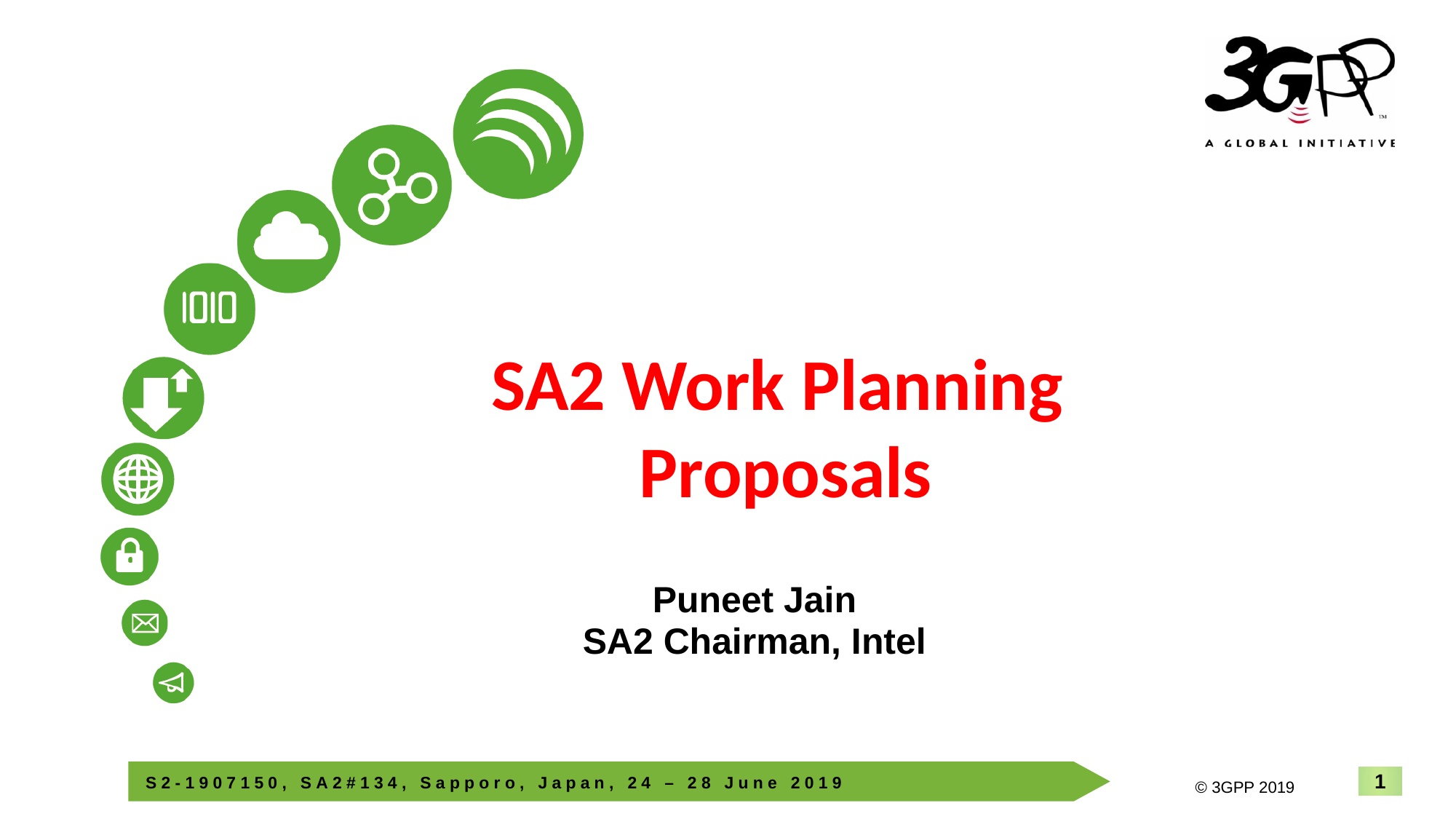

# SA2 Work Planning Proposals
Puneet Jain
SA2 Chairman, Intel